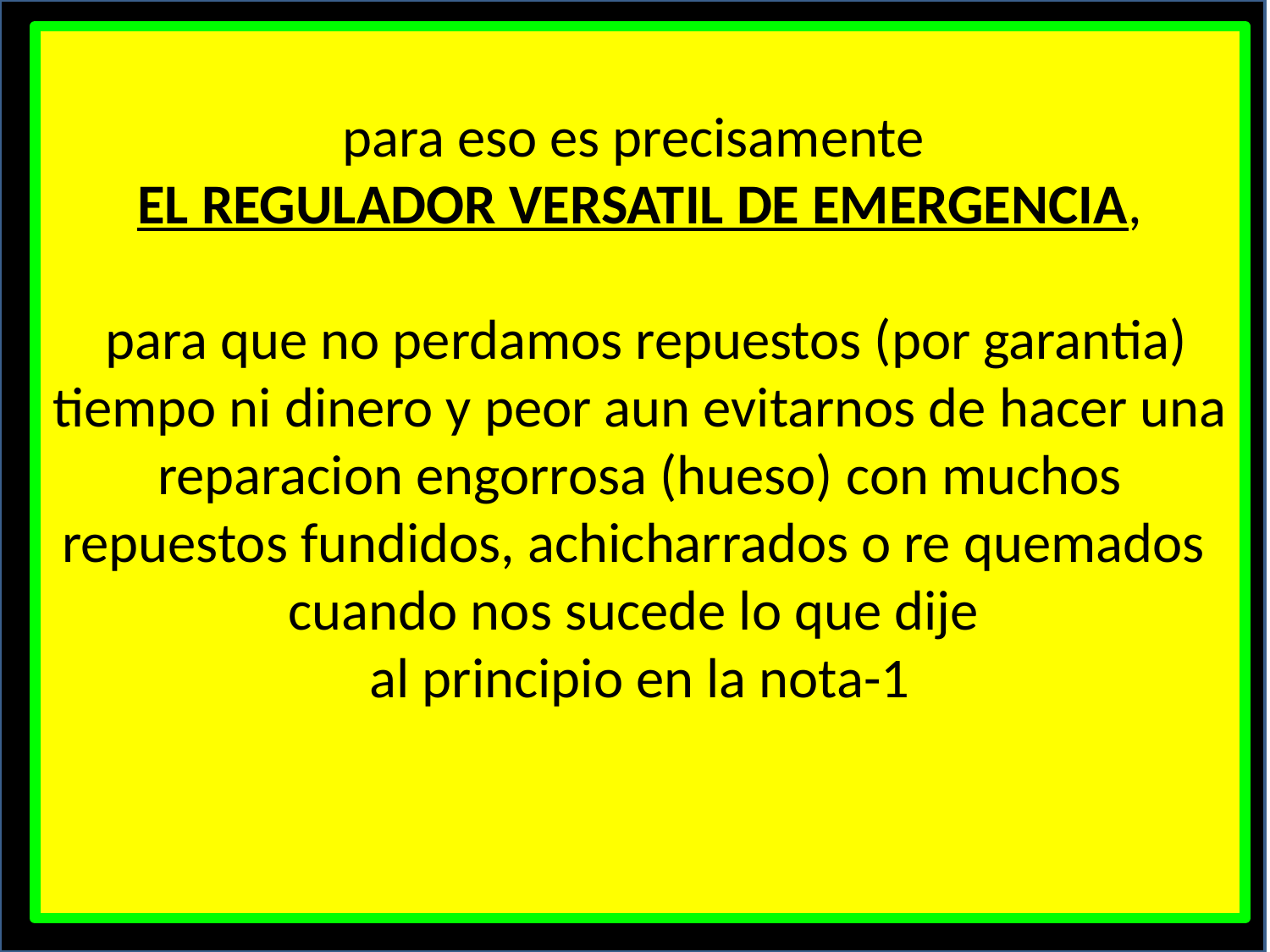

para eso es precisamente
EL REGULADOR VERSATIL DE EMERGENCIA,

 para que no perdamos repuestos (por garantia) tiempo ni dinero y peor aun evitarnos de hacer una reparacion engorrosa (hueso) con muchos repuestos fundidos, achicharrados o re quemados
cuando nos sucede lo que dije
al principio en la nota-1